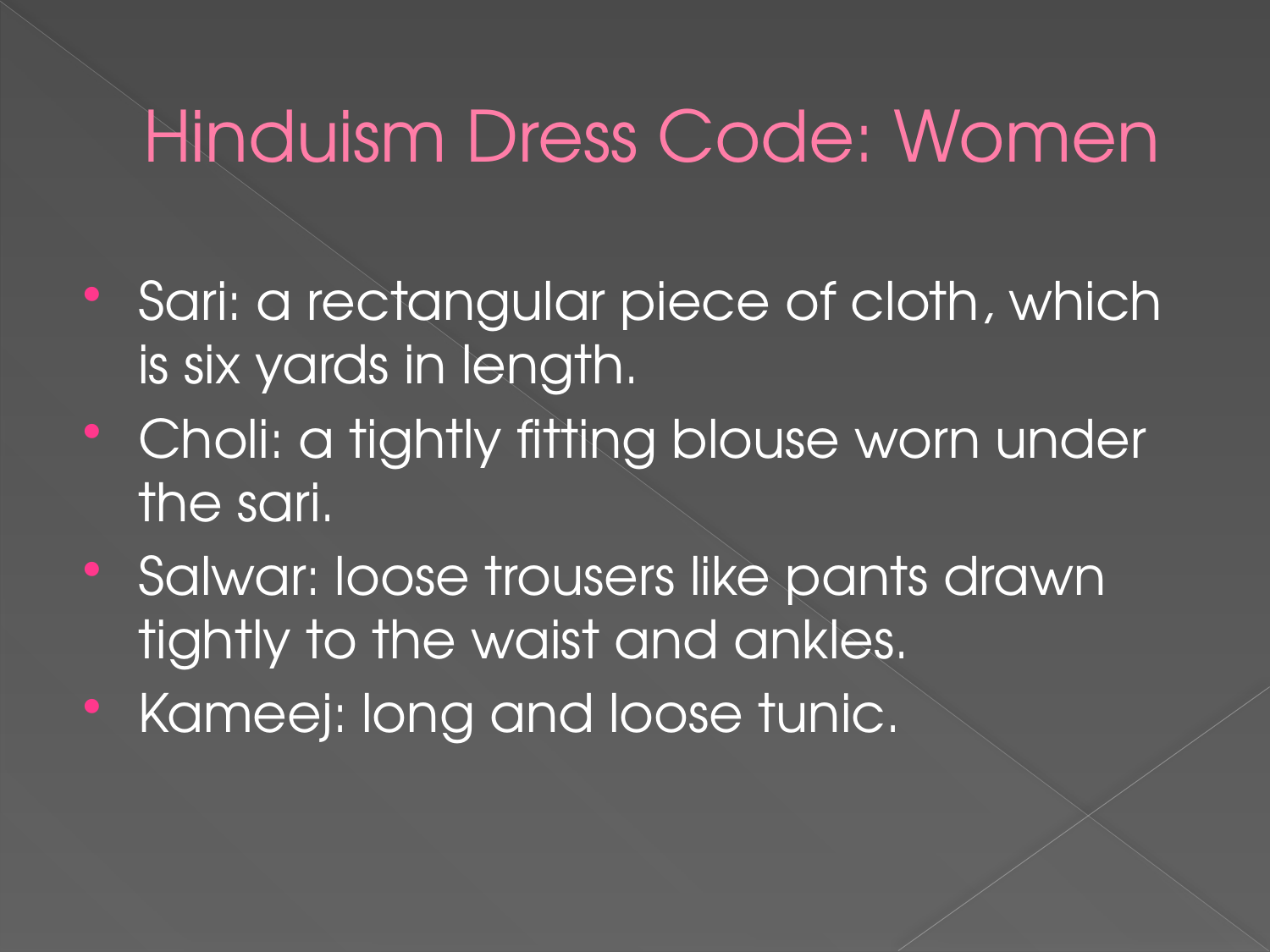

# Hinduism Dress Code: Women
Sari: a rectangular piece of cloth, which is six yards in length.
Choli: a tightly fitting blouse worn under the sari.
Salwar: loose trousers like pants drawn tightly to the waist and ankles.
Kameej: long and loose tunic.